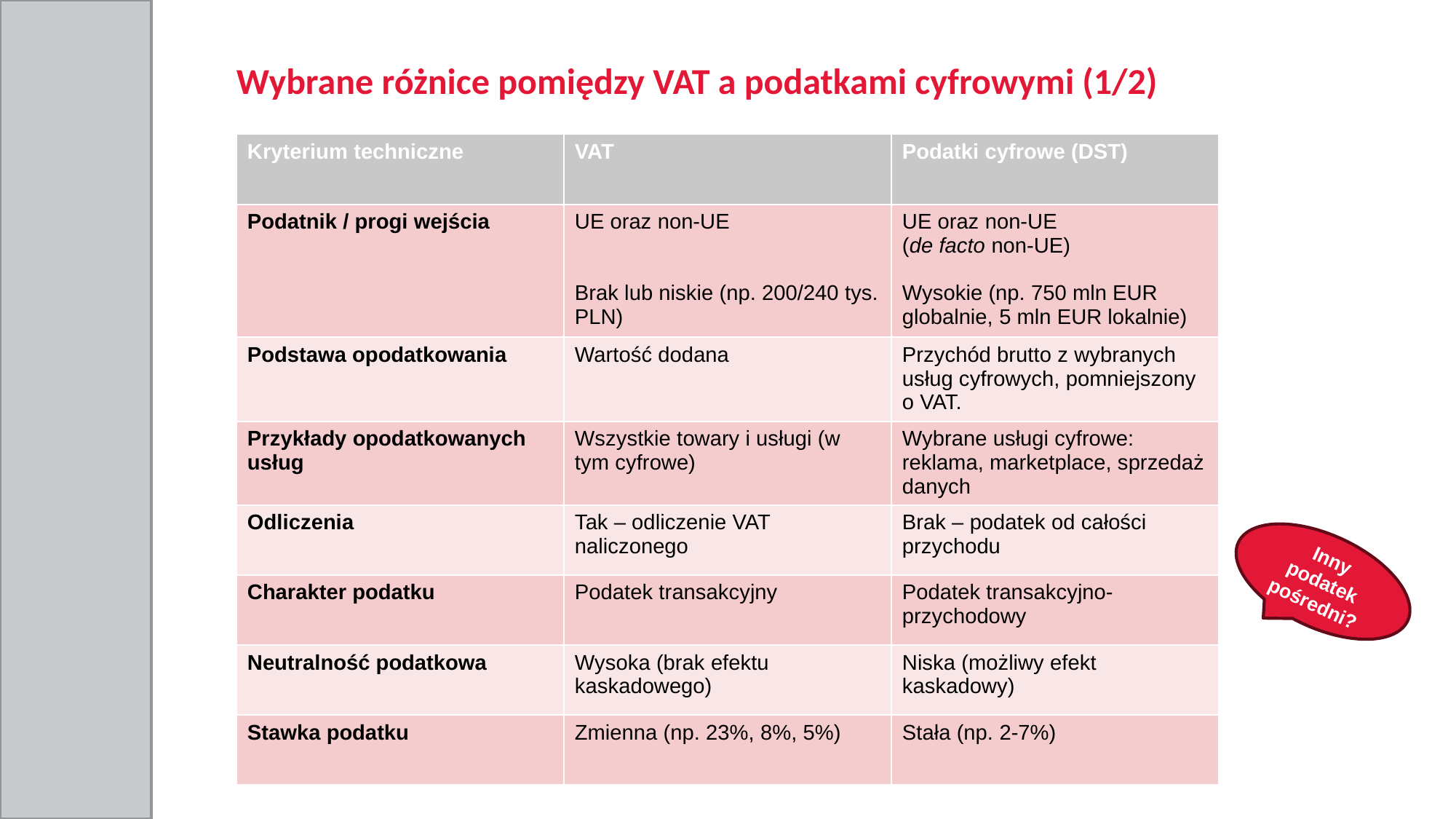

# Wybrane różnice pomiędzy VAT a podatkami cyfrowymi (1/2)
| Kryterium techniczne | VAT | Podatki cyfrowe (DST) |
| --- | --- | --- |
| Podatnik / progi wejścia | UE oraz non-UE Brak lub niskie (np. 200/240 tys. PLN) | UE oraz non-UE (de facto non-UE) Wysokie (np. 750 mln EUR globalnie, 5 mln EUR lokalnie) |
| Podstawa opodatkowania | Wartość dodana | Przychód brutto z wybranych usług cyfrowych, pomniejszony o VAT. |
| Przykłady opodatkowanych usług | Wszystkie towary i usługi (w tym cyfrowe) | Wybrane usługi cyfrowe: reklama, marketplace, sprzedaż danych |
| Odliczenia | Tak – odliczenie VAT naliczonego | Brak – podatek od całości przychodu |
| Charakter podatku | Podatek transakcyjny | Podatek transakcyjno-przychodowy |
| Neutralność podatkowa | Wysoka (brak efektu kaskadowego) | Niska (możliwy efekt kaskadowy) |
| Stawka podatku | Zmienna (np. 23%, 8%, 5%) | Stała (np. 2-7%) |
Inny podatek pośredni?